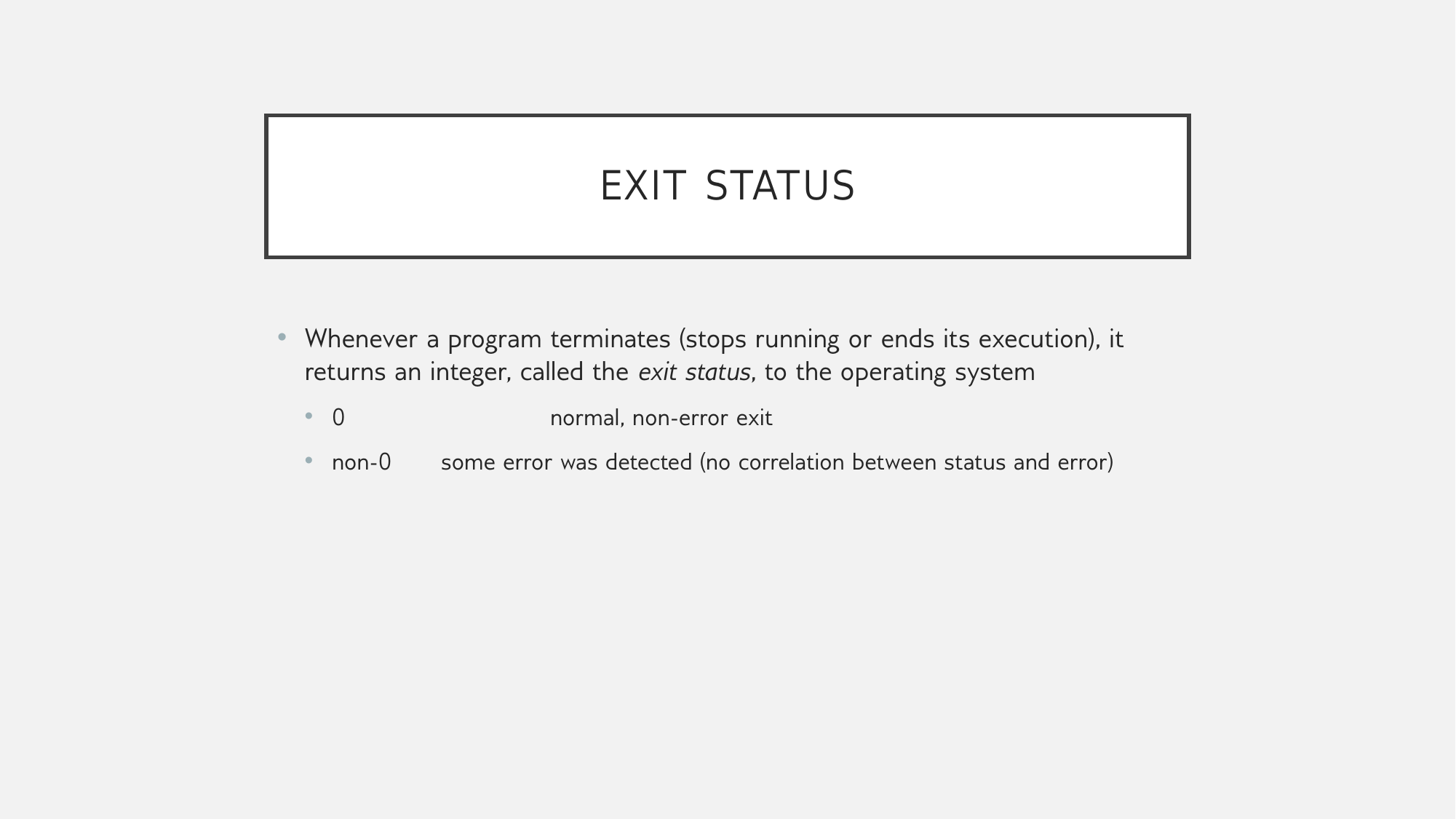

# Exit Status
Whenever a program terminates (stops running or ends its execution), it returns an integer, called the exit status, to the operating system
0		normal, non-error exit
non-0	some error was detected (no correlation between status and error)